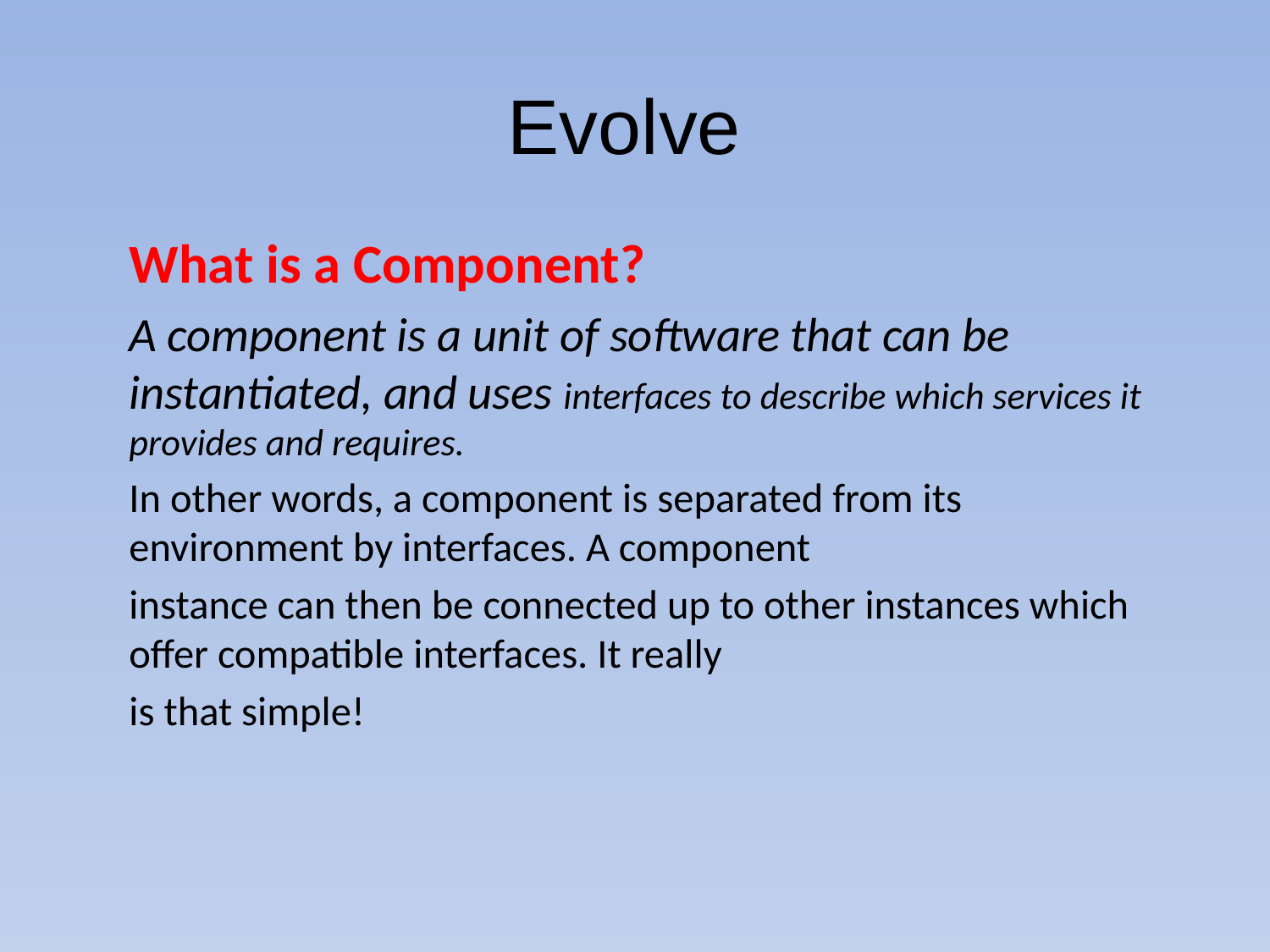

# Evolve
What is a Component?
A component is a unit of software that can be instantiated, and uses interfaces to describe which services it provides and requires.
In other words, a component is separated from its environment by interfaces. A component
instance can then be connected up to other instances which offer compatible interfaces. It really
is that simple!